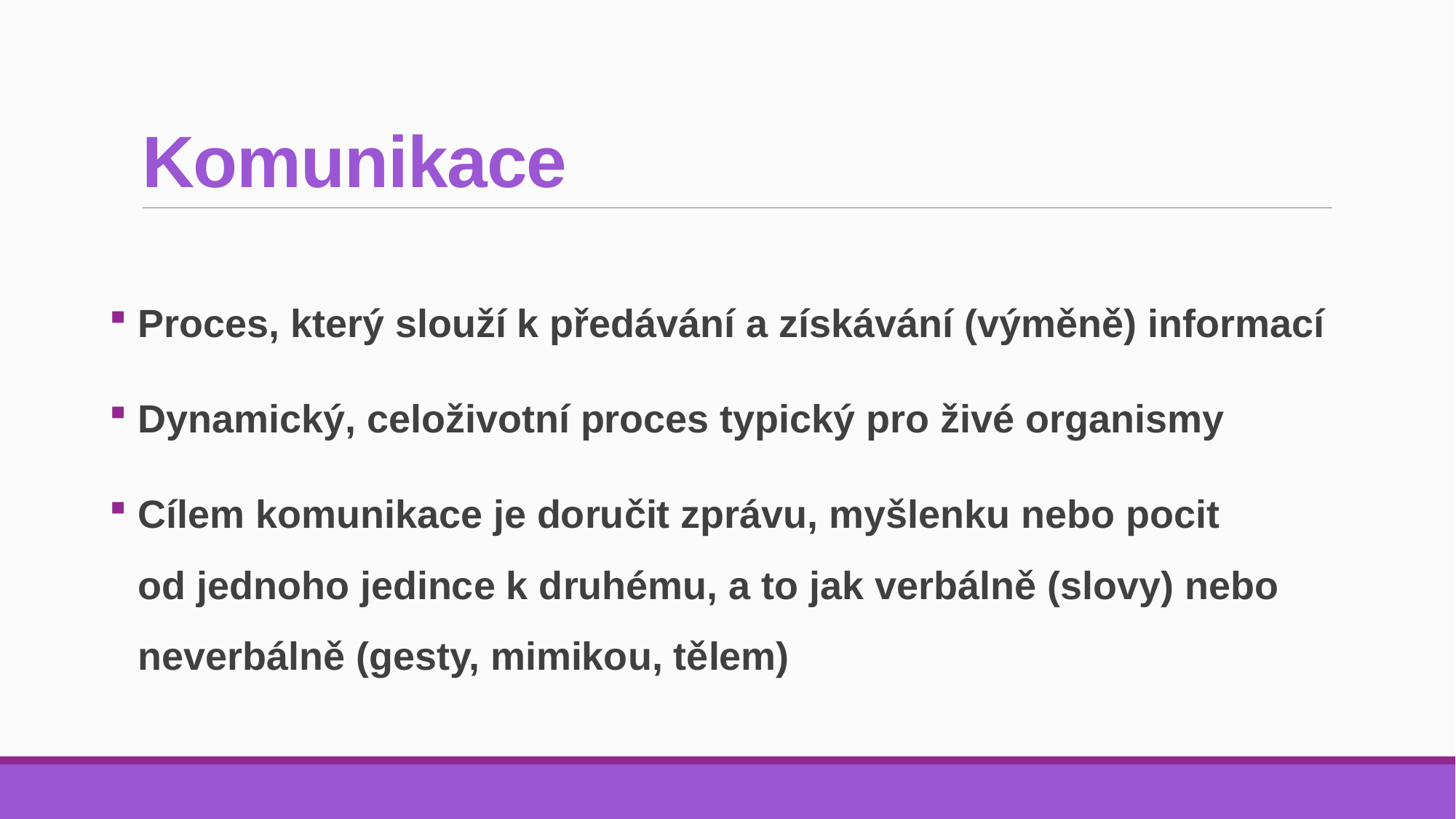

# Komunikace
Proces, který slouží k předávání a získávání (výměně) informací
Dynamický, celoživotní proces typický pro živé organismy
Cílem komunikace je doručit zprávu, myšlenku nebo pocit
od jednoho jedince k druhému, a to jak verbálně (slovy) nebo neverbálně (gesty, mimikou, tělem)